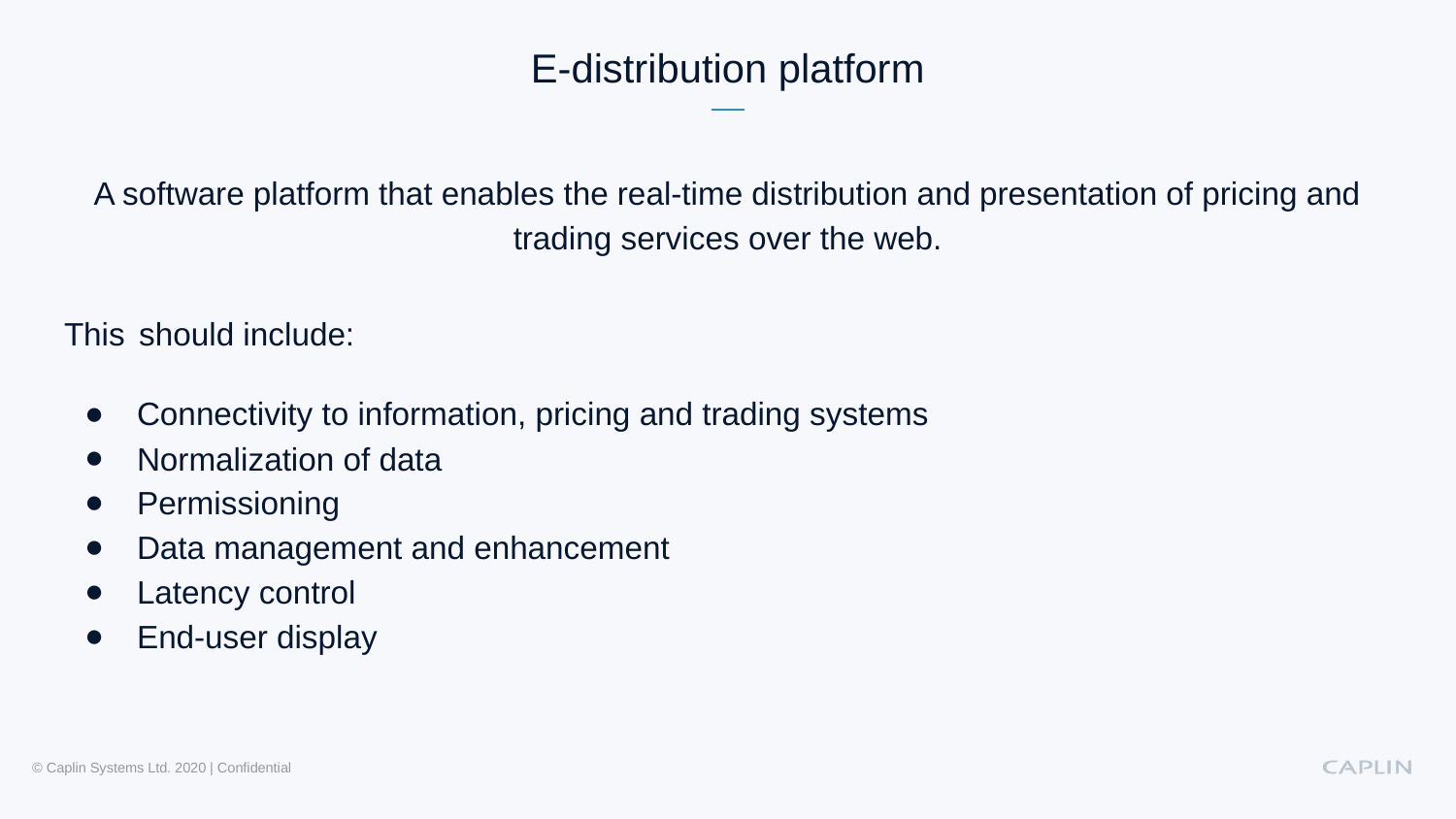

# E-distribution platform
A software platform that enables the real-time distribution and presentation of pricing and trading services over the web.
This should include:
Connectivity to information, pricing and trading systems
Normalization of data
Permissioning
Data management and enhancement
Latency control
End-user display